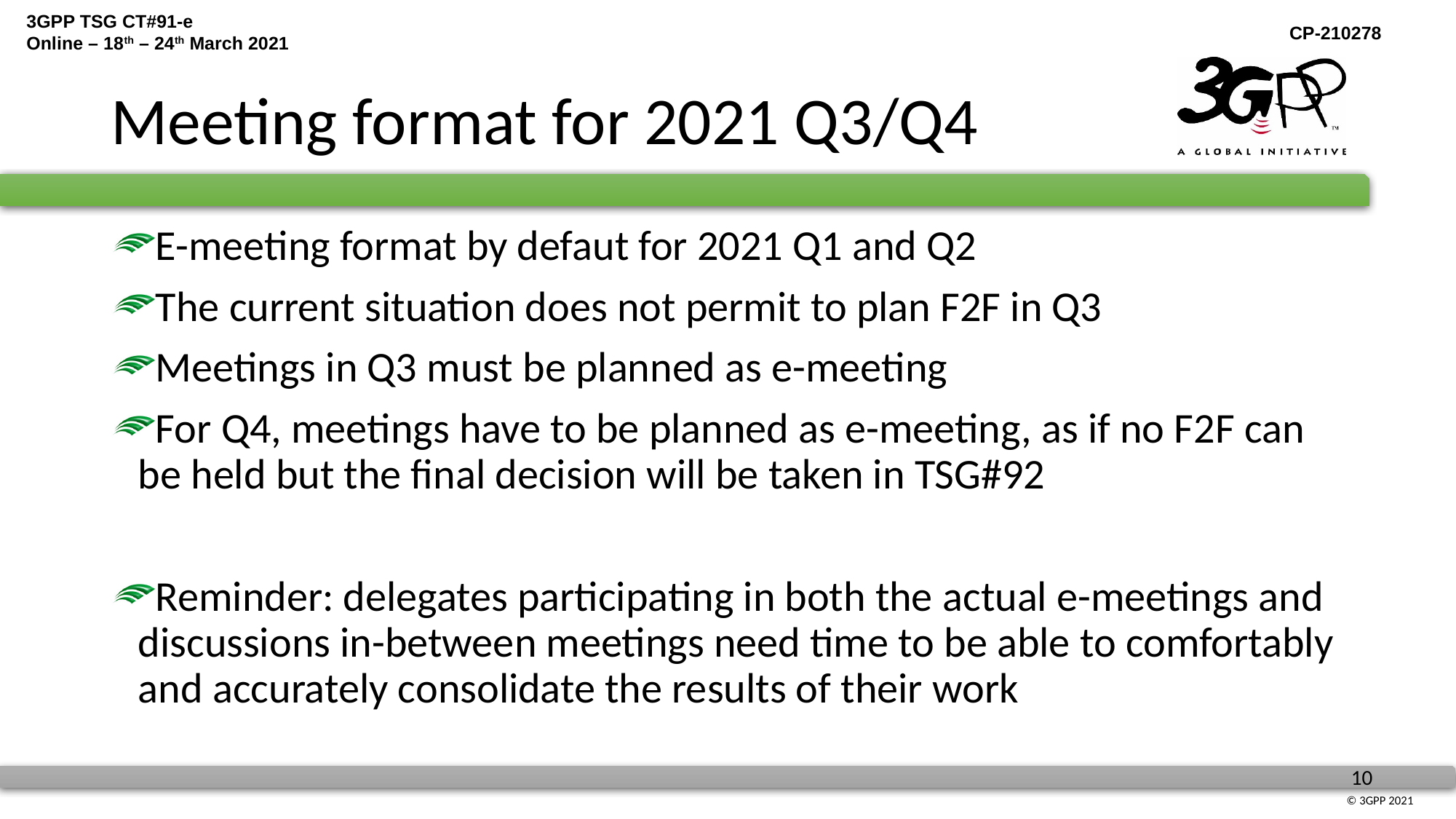

# Meeting format for 2021 Q3/Q4
E-meeting format by defaut for 2021 Q1 and Q2
The current situation does not permit to plan F2F in Q3
Meetings in Q3 must be planned as e-meeting
For Q4, meetings have to be planned as e-meeting, as if no F2F can be held but the final decision will be taken in TSG#92

Reminder: delegates participating in both the actual e-meetings and discussions in-between meetings need time to be able to comfortably and accurately consolidate the results of their work